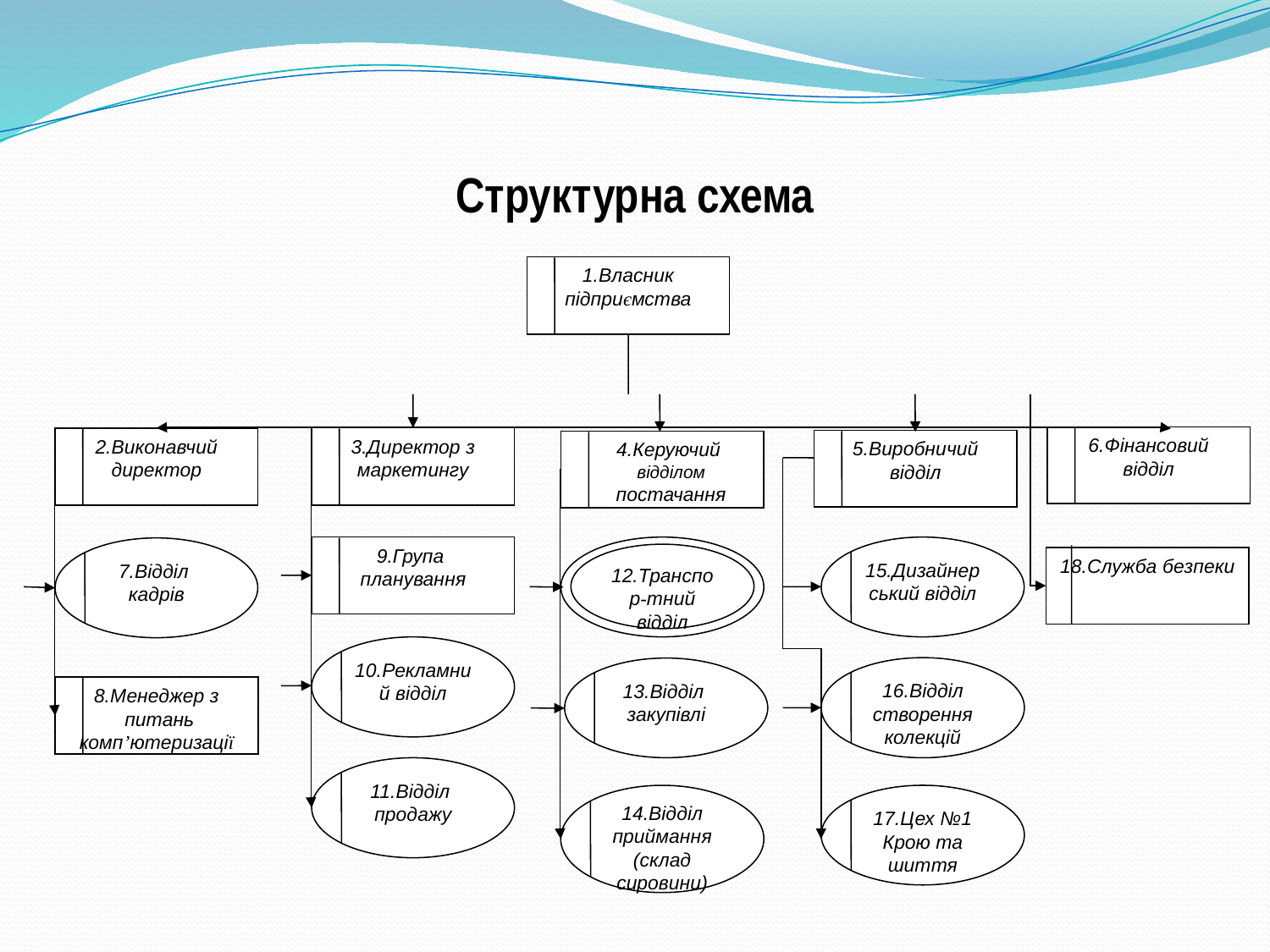

# Структурна схема
1.Власник підприємства
6.Фінансовий
відділ
3.Директор з
маркетингу
2.Виконавчий
директор
5.Виробничий
відділ
4.Керуючий
відділом постачання
9.Група
планування

12.Транспор-тний відділ
15.Дизайнерський відділ
7.Відділ
кадрів
18.Служба безпеки
10.Рекламний відділ
16.Відділ створення колекцій
13.Відділ
закупівлі
8.Менеджер з
 питань комп’ютеризації
11.Відділ
продажу
14.Відділ приймання (склад сировини)
17.Цех №1
Крою та шиття